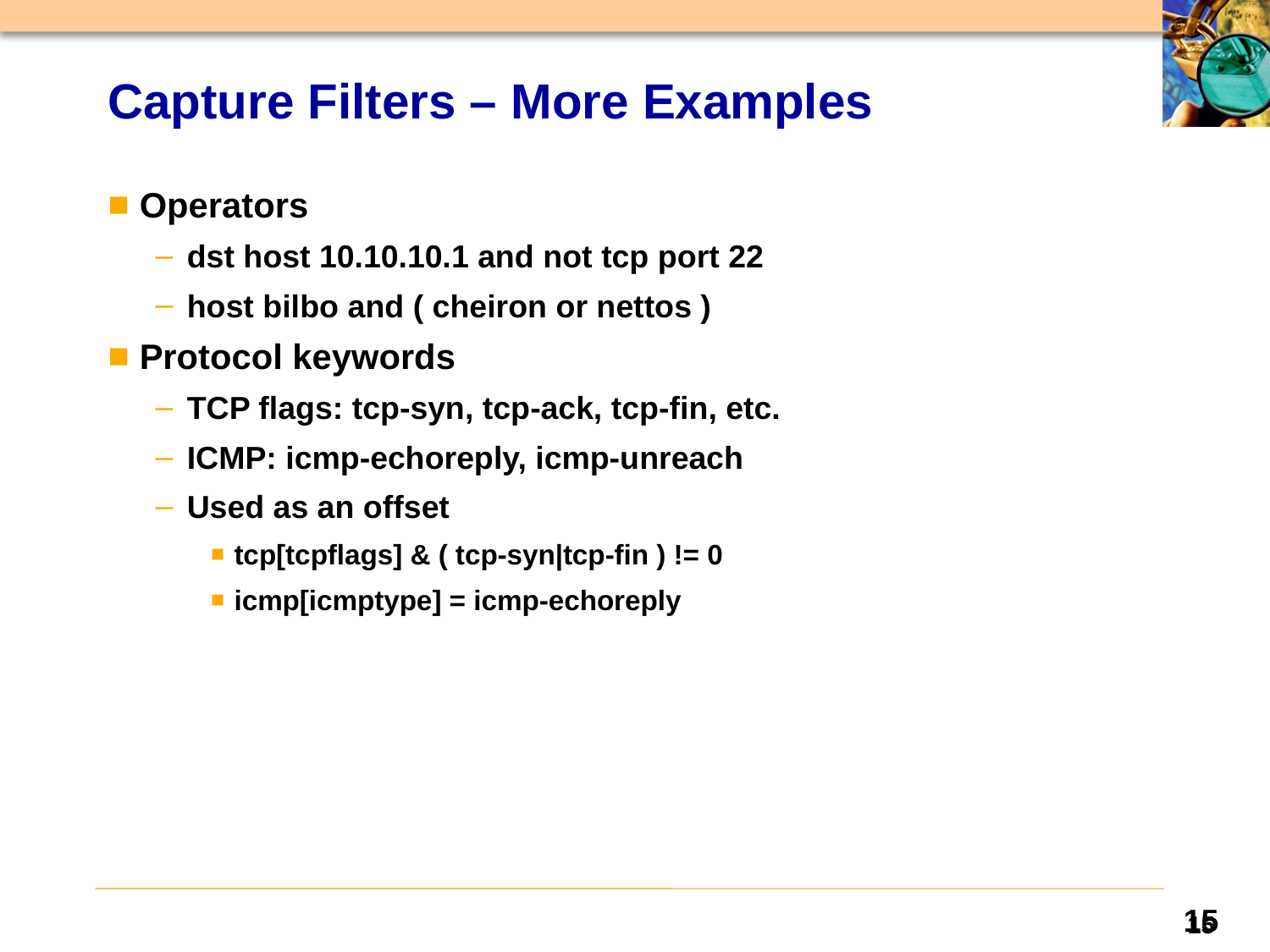

# Capture Filters – More Examples
Operators
dst host 10.10.10.1 and not tcp port 22
host bilbo and ( cheiron or nettos )
Protocol keywords
TCP flags: tcp-syn, tcp-ack, tcp-fin, etc.
ICMP: icmp-echoreply, icmp-unreach
Used as an offset
tcp[tcpflags] & ( tcp-syn|tcp-fin ) != 0
icmp[icmptype] = icmp-echoreply
15